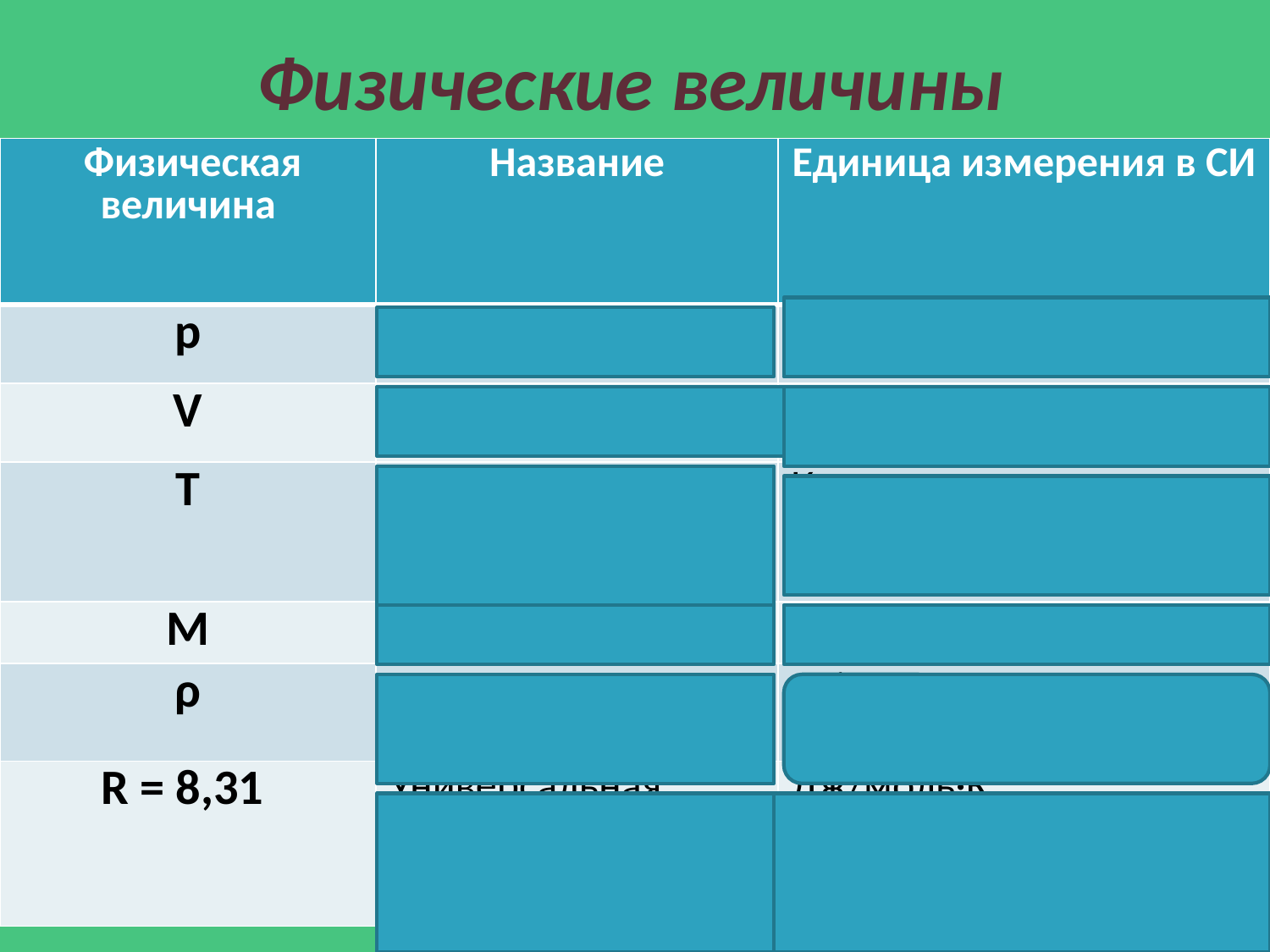

# Физические величины
| Физическая величина | Название | Единица измерения в СИ |
| --- | --- | --- |
| р | Давление | Па |
| V | Объём | м3 |
| Т | Абсолютная температура | К |
| М | Молярная масса | кг/моль |
| ρ | Плотность | кг/ м3 |
| R = 8,31 | Универсальная газовая постоянная | Дж/моль·К |